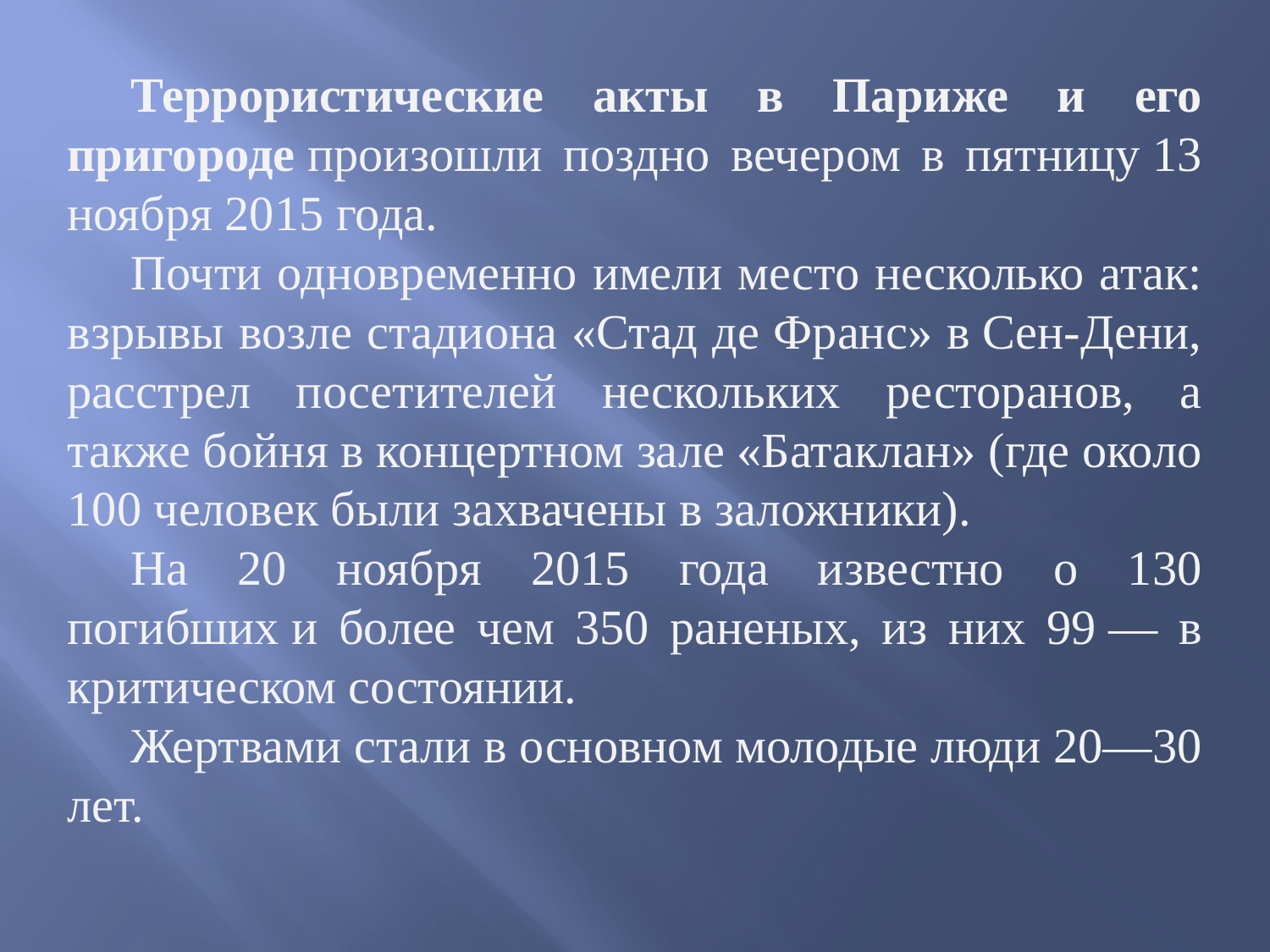

Террористические акты в Париже и его пригороде произошли поздно вечером в пятницу 13 ноября 2015 года.
Почти одновременно имели место несколько атак: взрывы возле стадиона «Стад де Франс» в Сен-Дени, расстрел посетителей нескольких ресторанов, а также бойня в концертном зале «Батаклан» (где около 100 человек были захвачены в заложники).
На 20 ноября 2015 года известно о 130 погибших и более чем 350 раненых, из них 99 — в критическом состоянии.
Жертвами стали в основном молодые люди 20—30 лет.